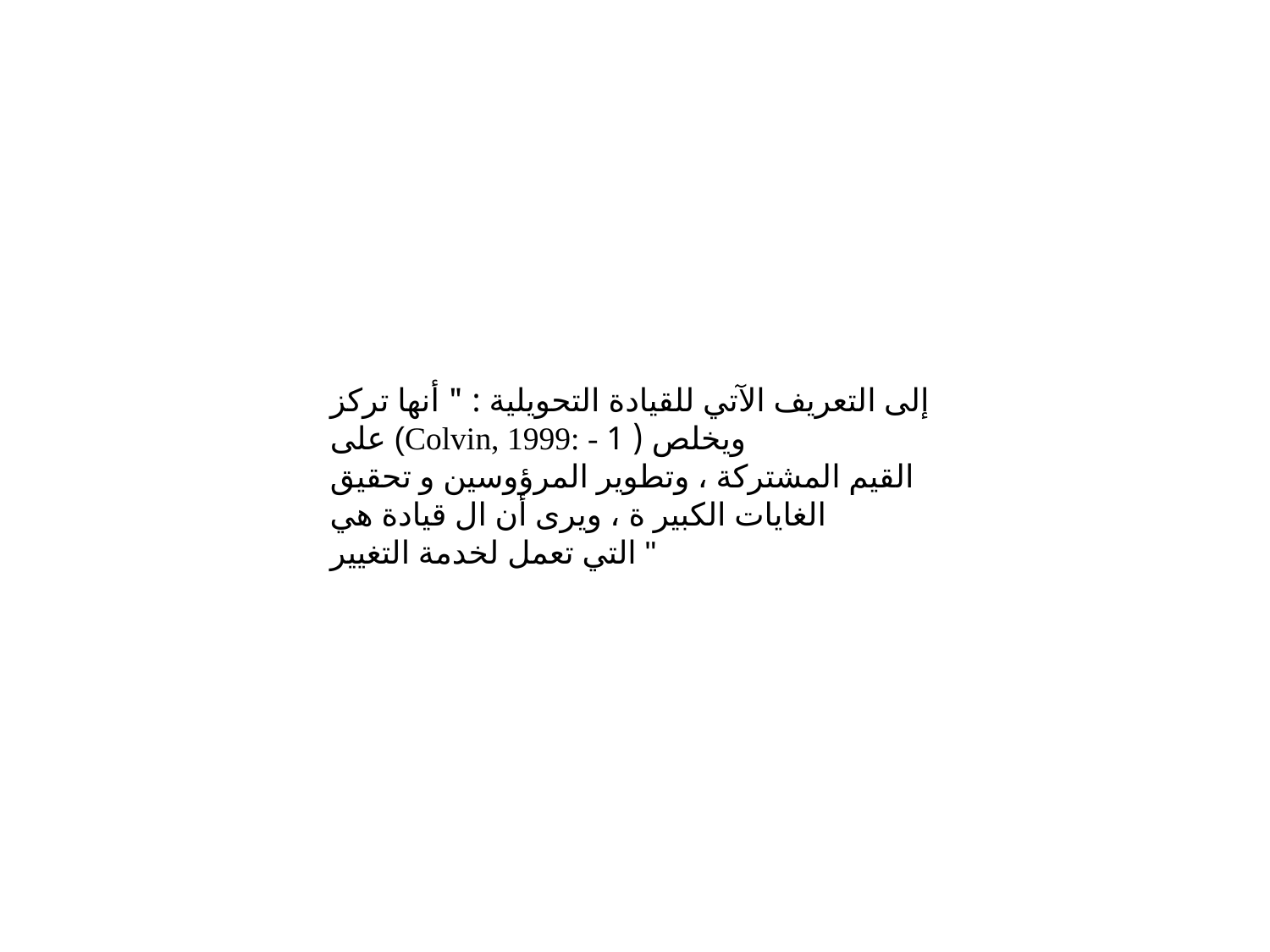

إلى التعريف الآتي للقيادة التحويلية : " أنها تركز على (Colvin, 1999: - ويخلص ( 1
القيم المشتركة ، وتطوير المرؤوسين و تحقيق الغايات الكبير ة ، ويرى أن ال قيادة هي
التي تعمل لخدمة التغيير "